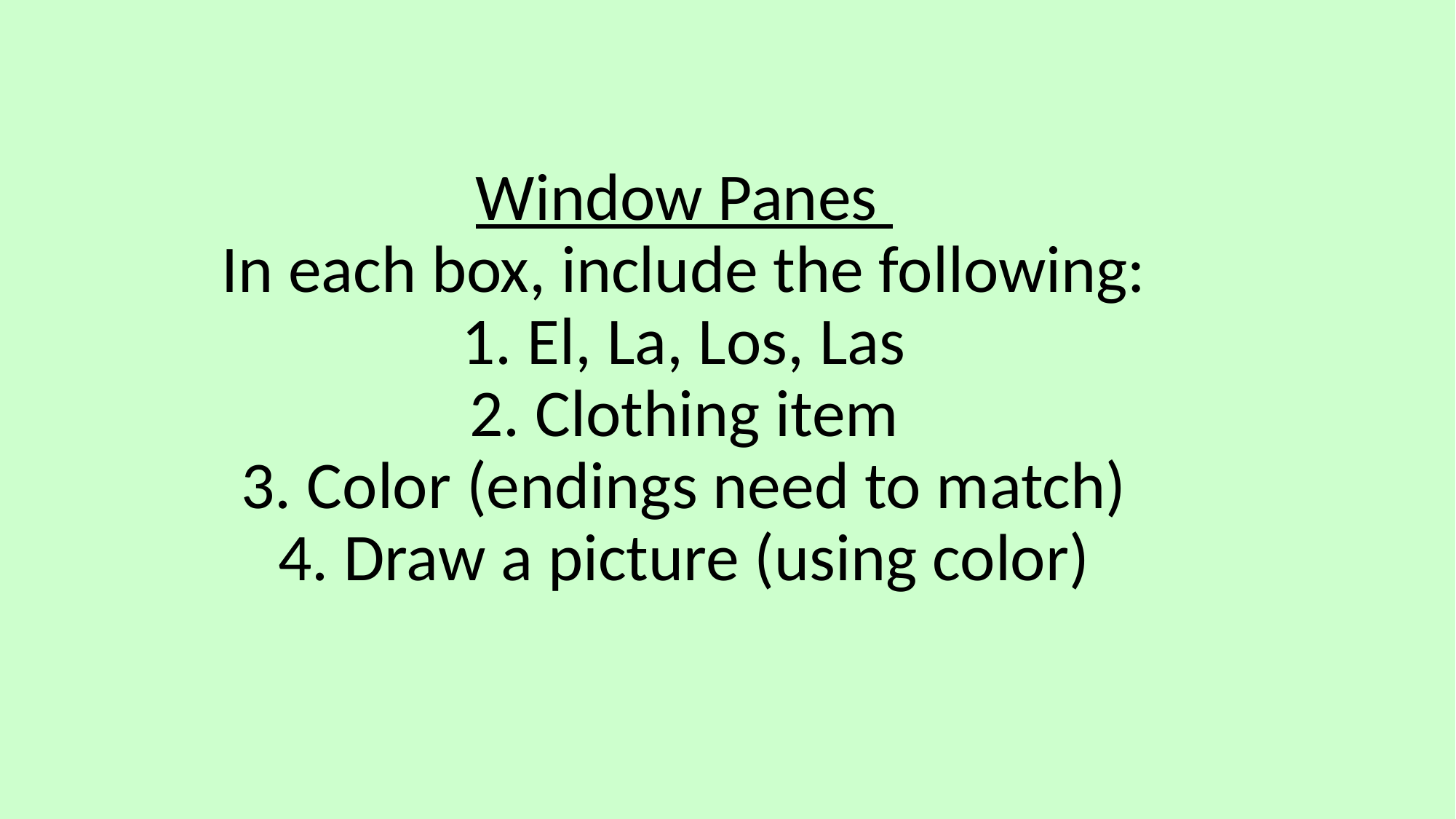

# Window Panes In each box, include the following: 1. El, La, Los, Las 2. Clothing item 3. Color (endings need to match) 4. Draw a picture (using color)